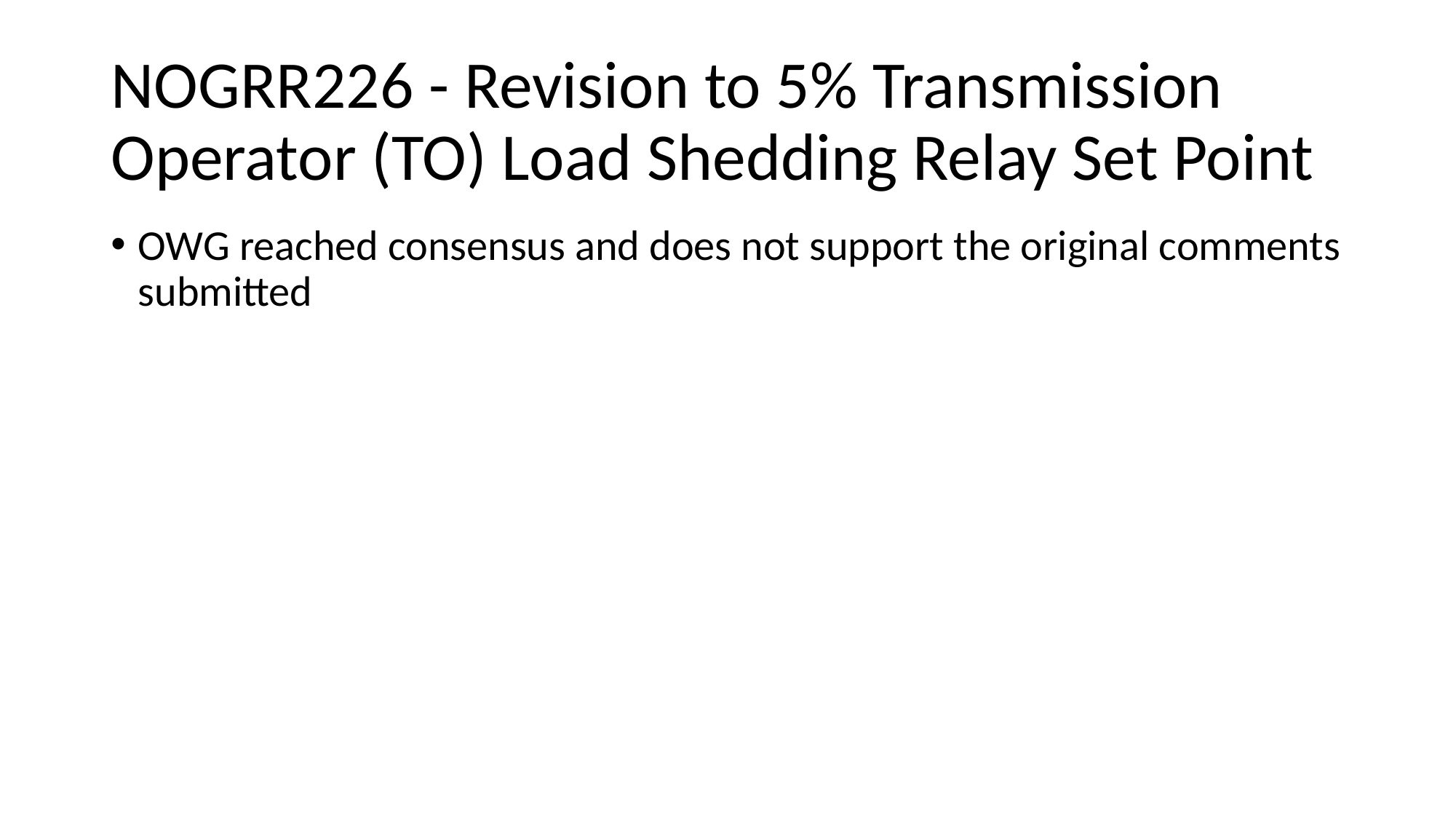

# NOGRR226 - Revision to 5% Transmission Operator (TO) Load Shedding Relay Set Point
OWG reached consensus and does not support the original comments submitted